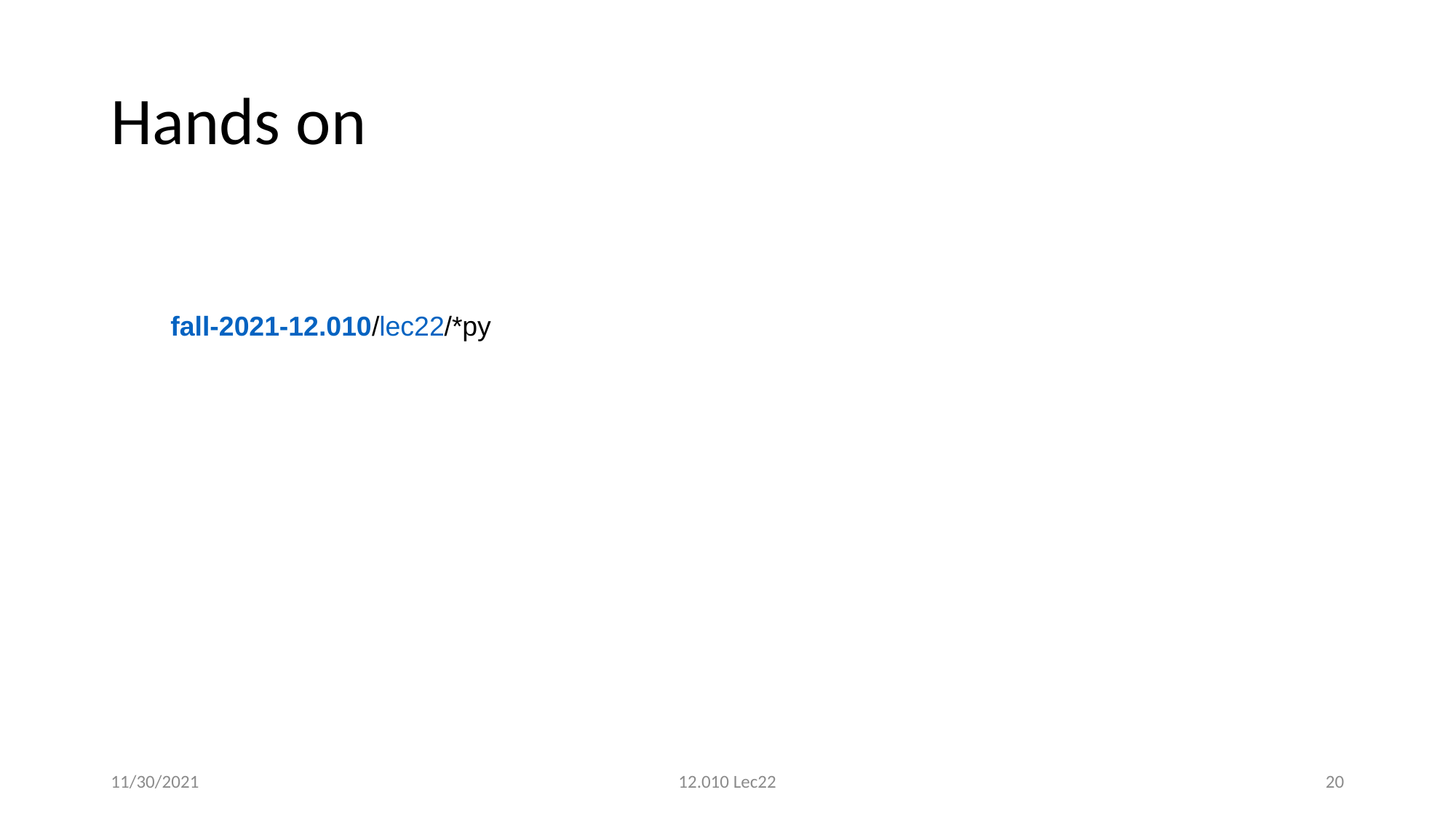

# Hands on
fall-2021-12.010/lec22/*py
11/30/2021
12.010 Lec22
20